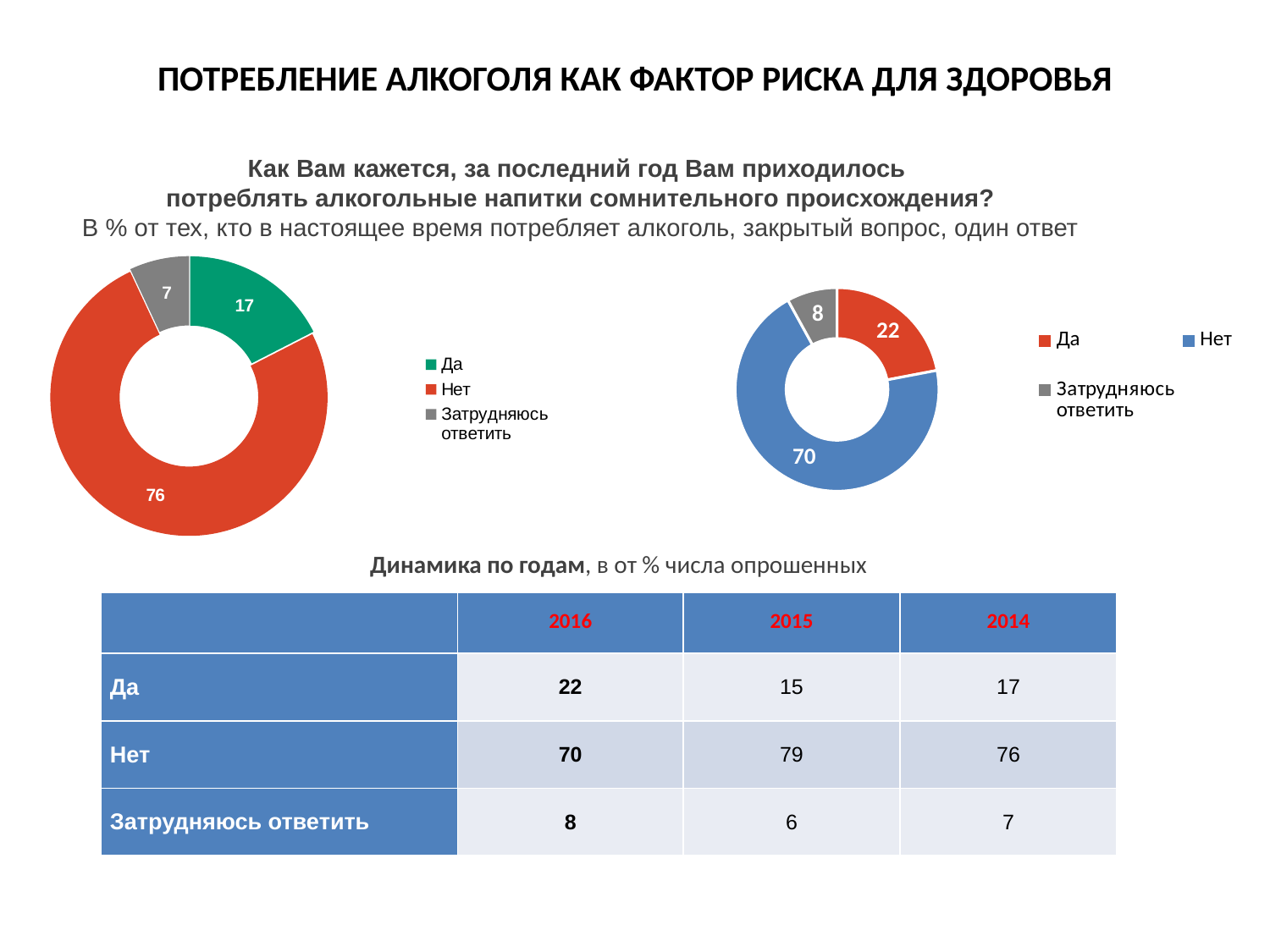

# ПОТРЕБЛЕНИЕ АЛКОГОЛЯ КАК ФАКТОР РИСКА ДЛЯ ЗДОРОВЬЯ
Как Вам кажется, за последний год Вам приходилось
потреблять алкогольные напитки сомнительного происхождения?
В % от тех, кто в настоящее время потребляет алкоголь, закрытый вопрос, один ответ

### Chart

| Category | Столбец1 |
|---|---|
| Да | 22.0 |
| Нет | 70.0 |
| Затрудняюсь ответить | 8.0 |

### Chart

| Category |  |
|---|---|
| Да | 17.464315701091518 |
| Нет | 75.56675062972293 |
| Затрудняюсь ответить | 6.968933669185556 |
Динамика по годам, в от % числа опрошенных
|  | 2016 | 2015 | 2014 |
| --- | --- | --- | --- |
| Да | 22 | 15 | 17 |
| Нет | 70 | 79 | 76 |
| Затрудняюсь ответить | 8 | 6 | 7 |